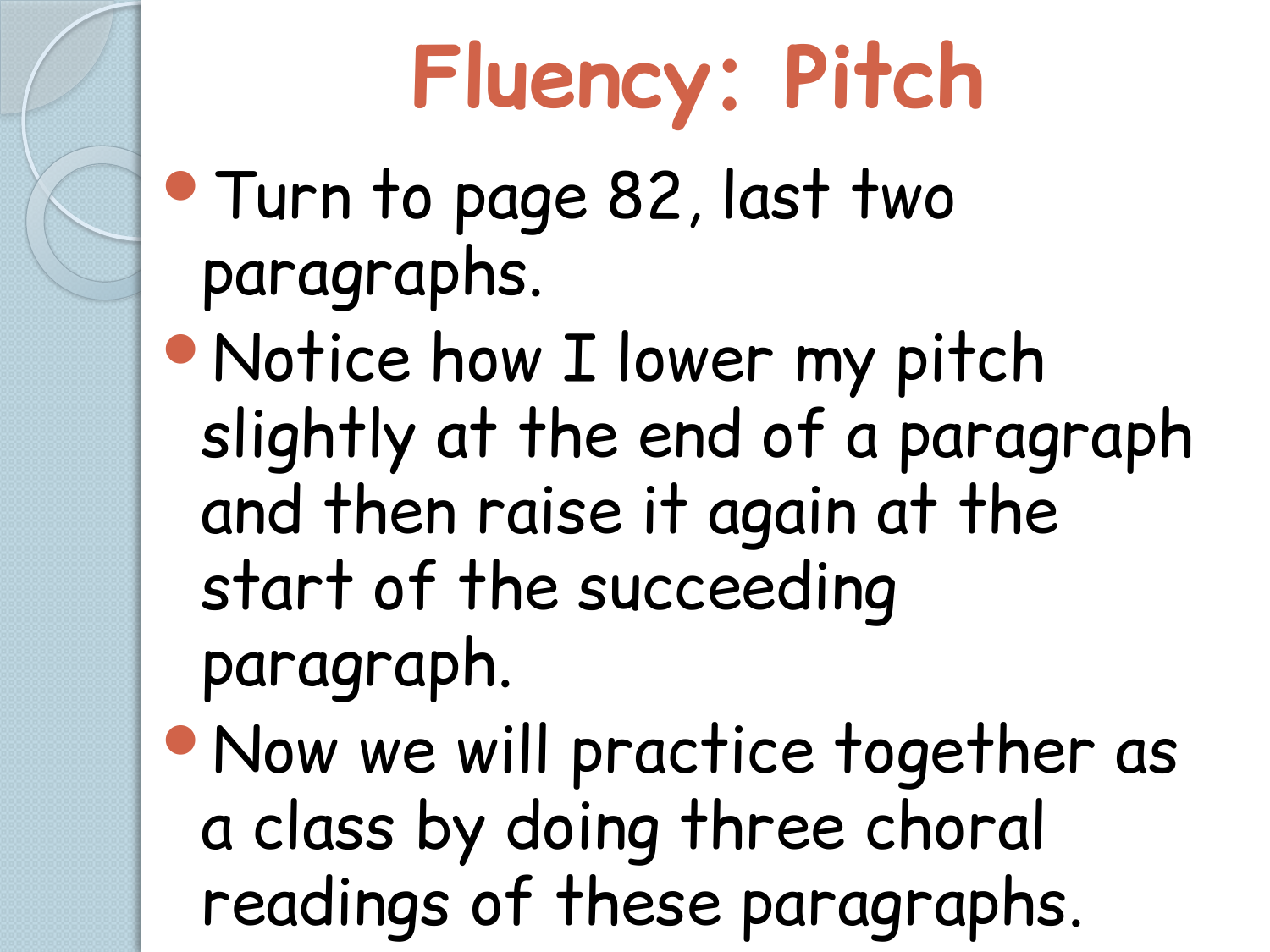

# Fluency: Pitch
Turn to page 82, last two paragraphs.
Notice how I lower my pitch slightly at the end of a paragraph and then raise it again at the start of the succeeding paragraph.
Now we will practice together as a class by doing three choral readings of these paragraphs.